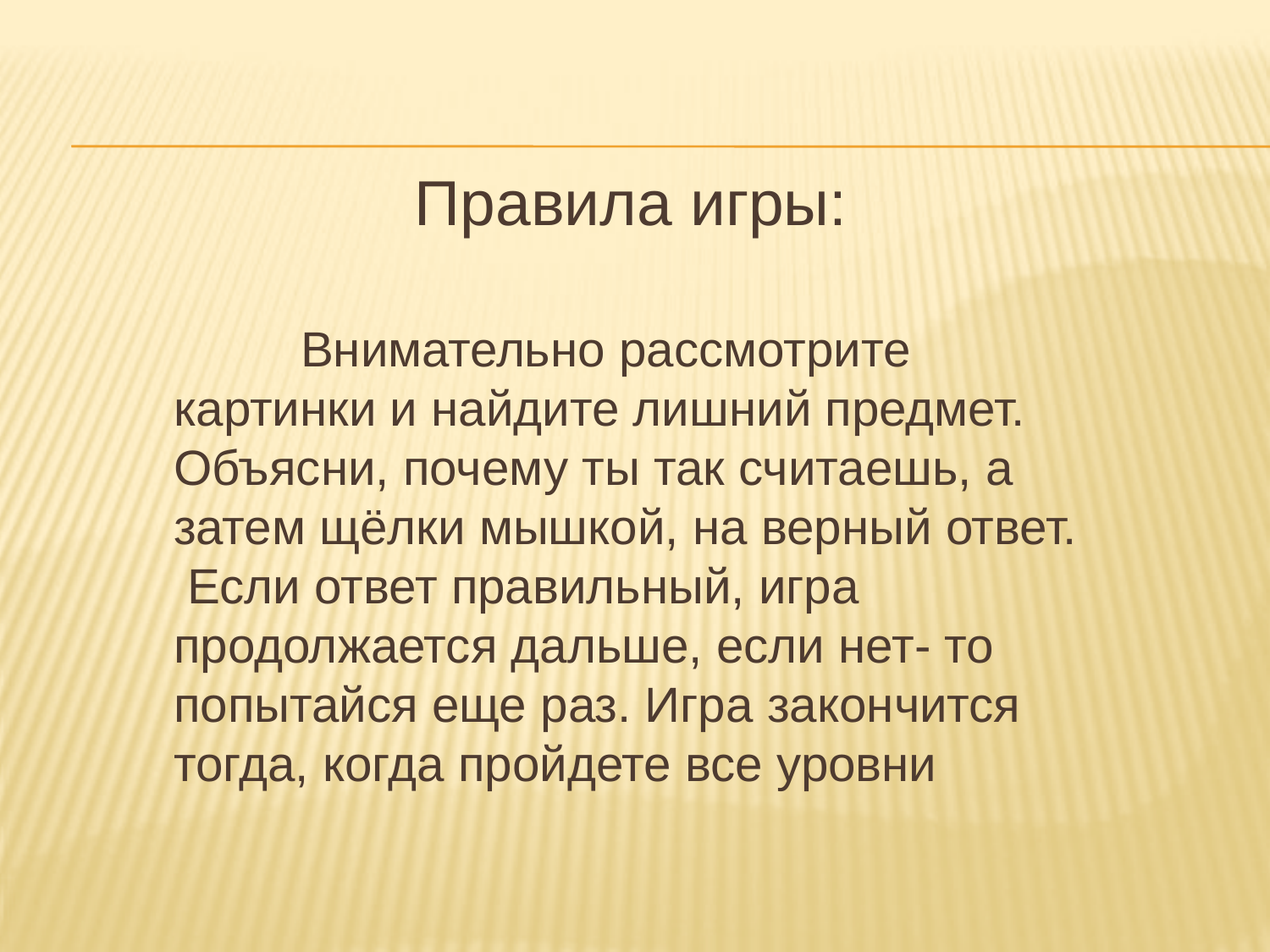

Правила игры:

	Внимательно рассмотрите картинки и найдите лишний предмет. Объясни, почему ты так считаешь, а затем щёлки мышкой, на верный ответ.  Если ответ правильный, игра продолжается дальше, если нет- то попытайся еще раз. Игра закончится тогда, когда пройдете все уровни